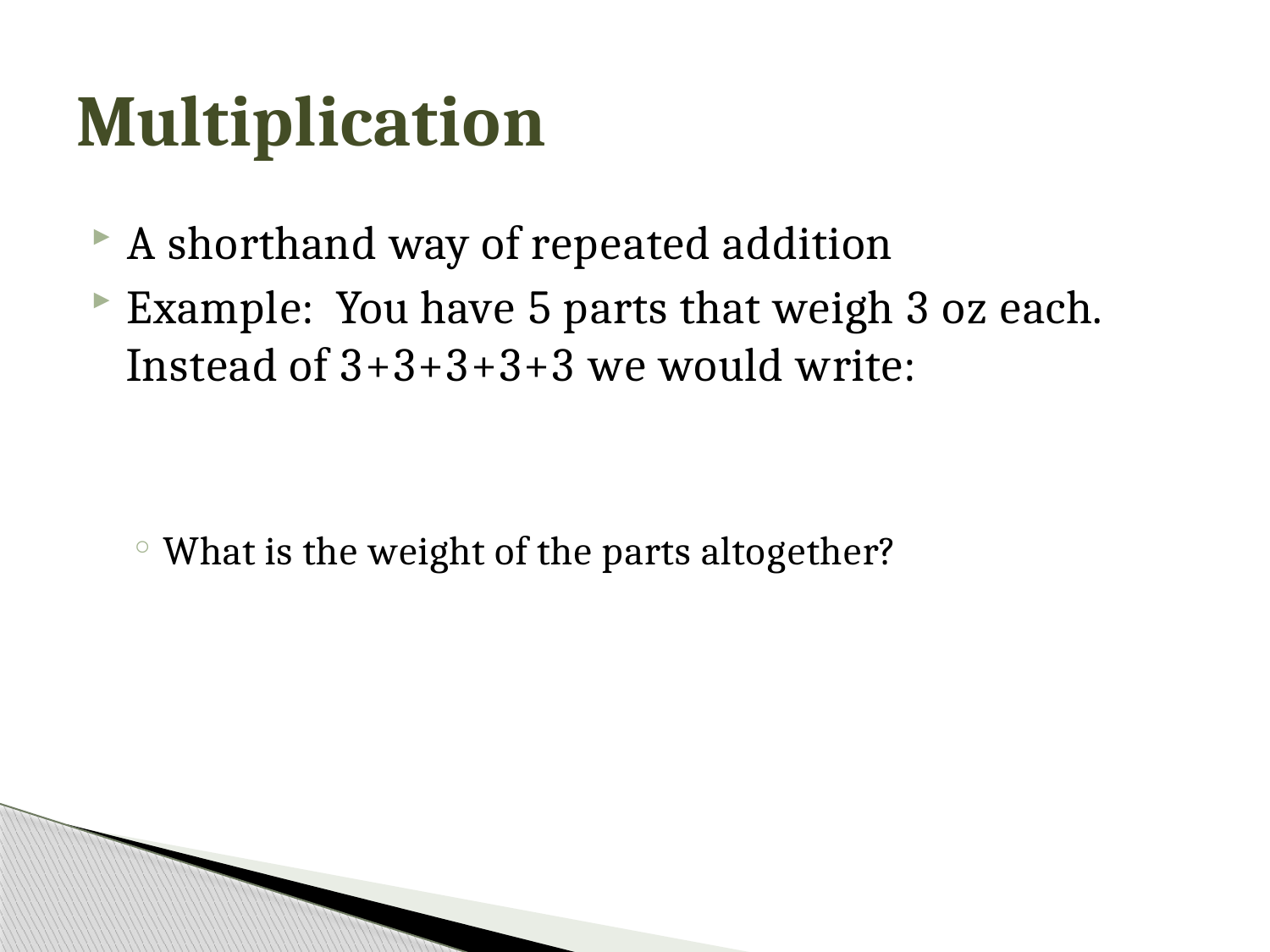

# Multiplication
A shorthand way of repeated addition
Example:  You have 5 parts that weigh 3 oz each.  Instead of 3+3+3+3+3 we would write:

What is the weight of the parts altogether?